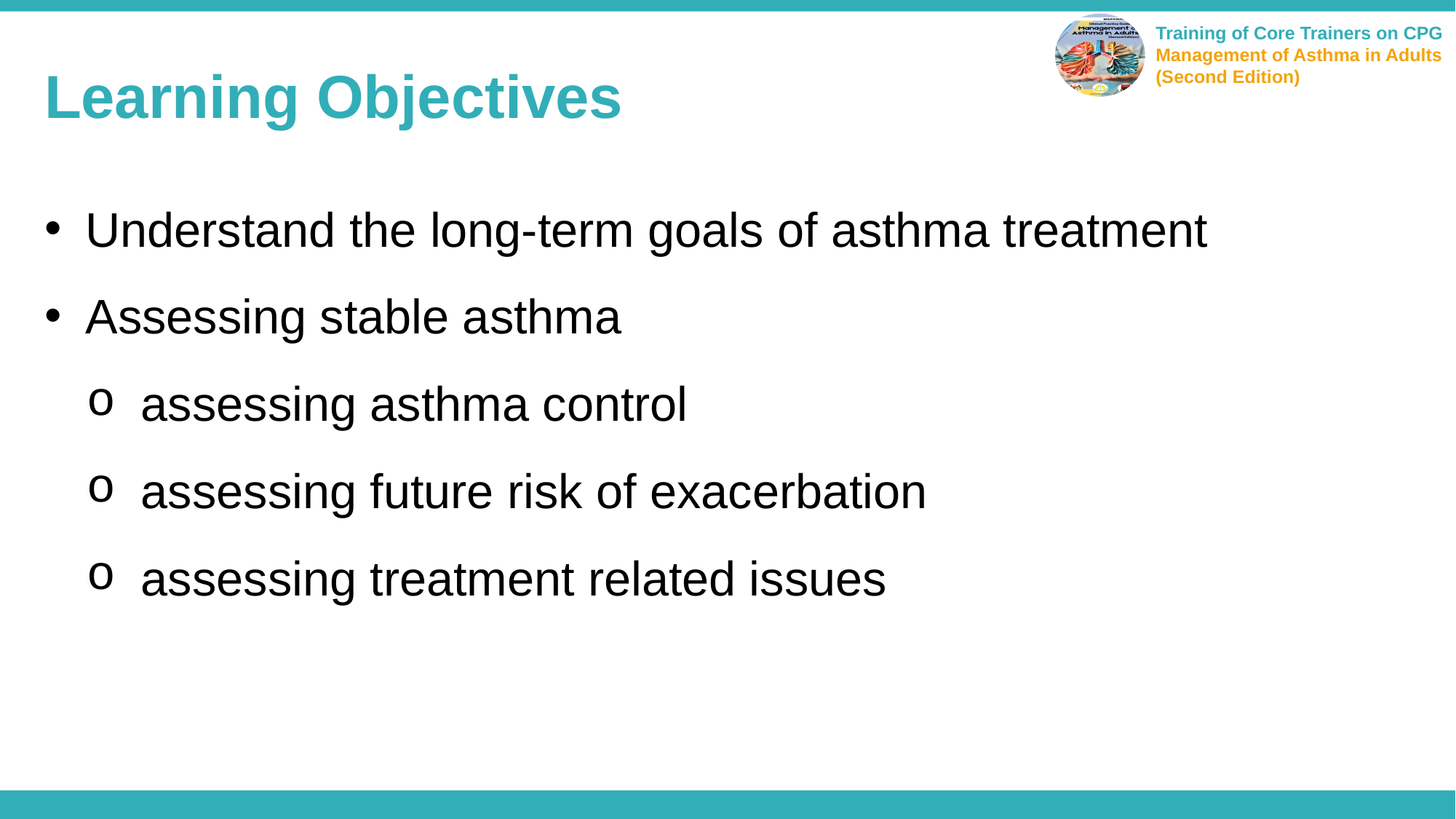

Learning Objectives
Understand the long-term goals of asthma treatment
Assessing stable asthma
assessing asthma control
assessing future risk of exacerbation
assessing treatment related issues